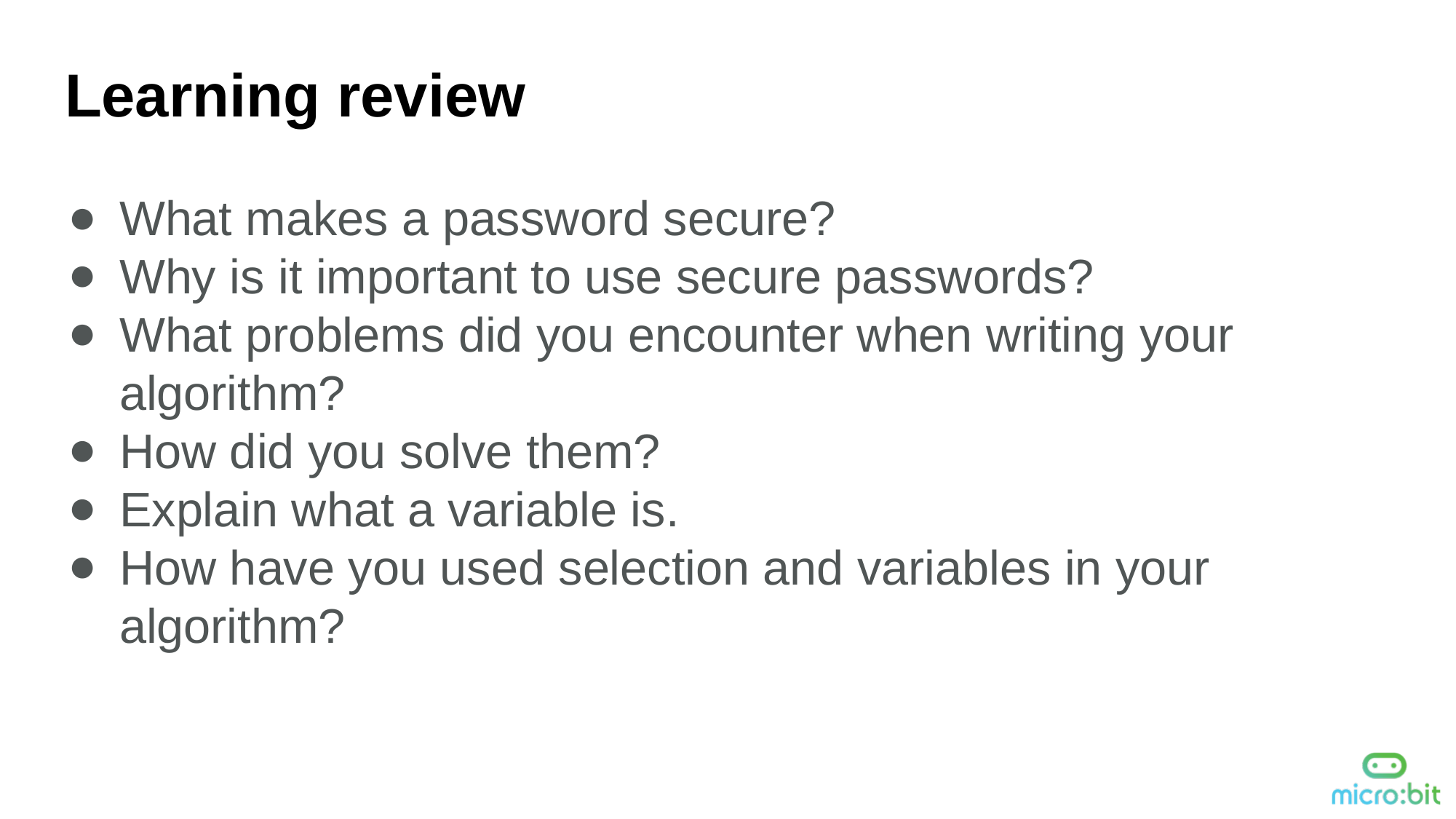

Learning review

What makes a password secure?
Why is it important to use secure passwords?
What problems did you encounter when writing your algorithm?
How did you solve them?
Explain what a variable is.
How have you used selection and variables in your algorithm?